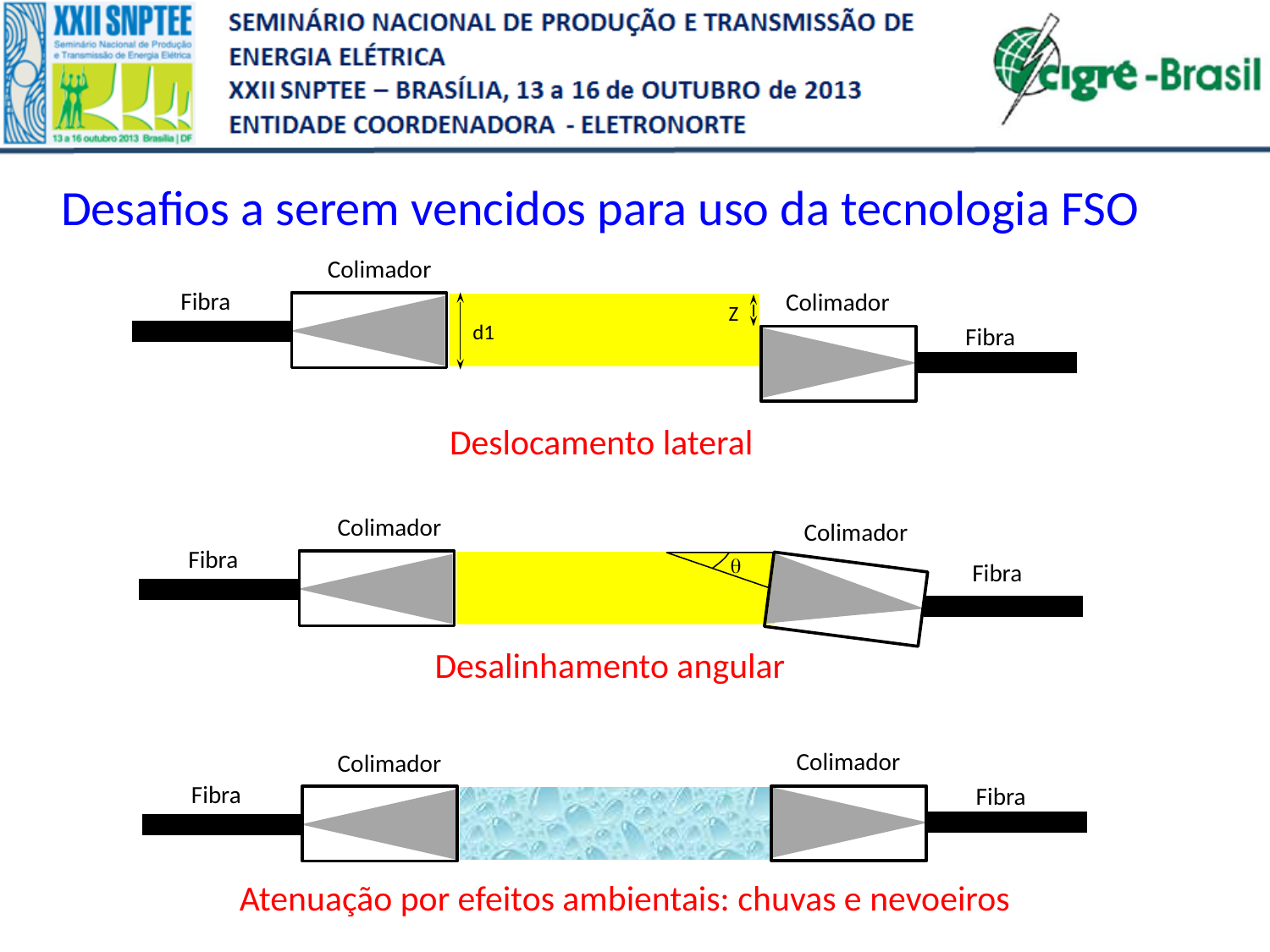

Desafios a serem vencidos para uso da tecnologia FSO
Colimador

Fibra
Colimador

Z

d1
Fibra

Deslocamento lateral
Colimador
Colimador

Fibra
θ
Fibra

Desalinhamento angular
Colimador
Colimador

Fibra
Fibra

Atenuação por efeitos ambientais: chuvas e nevoeiros